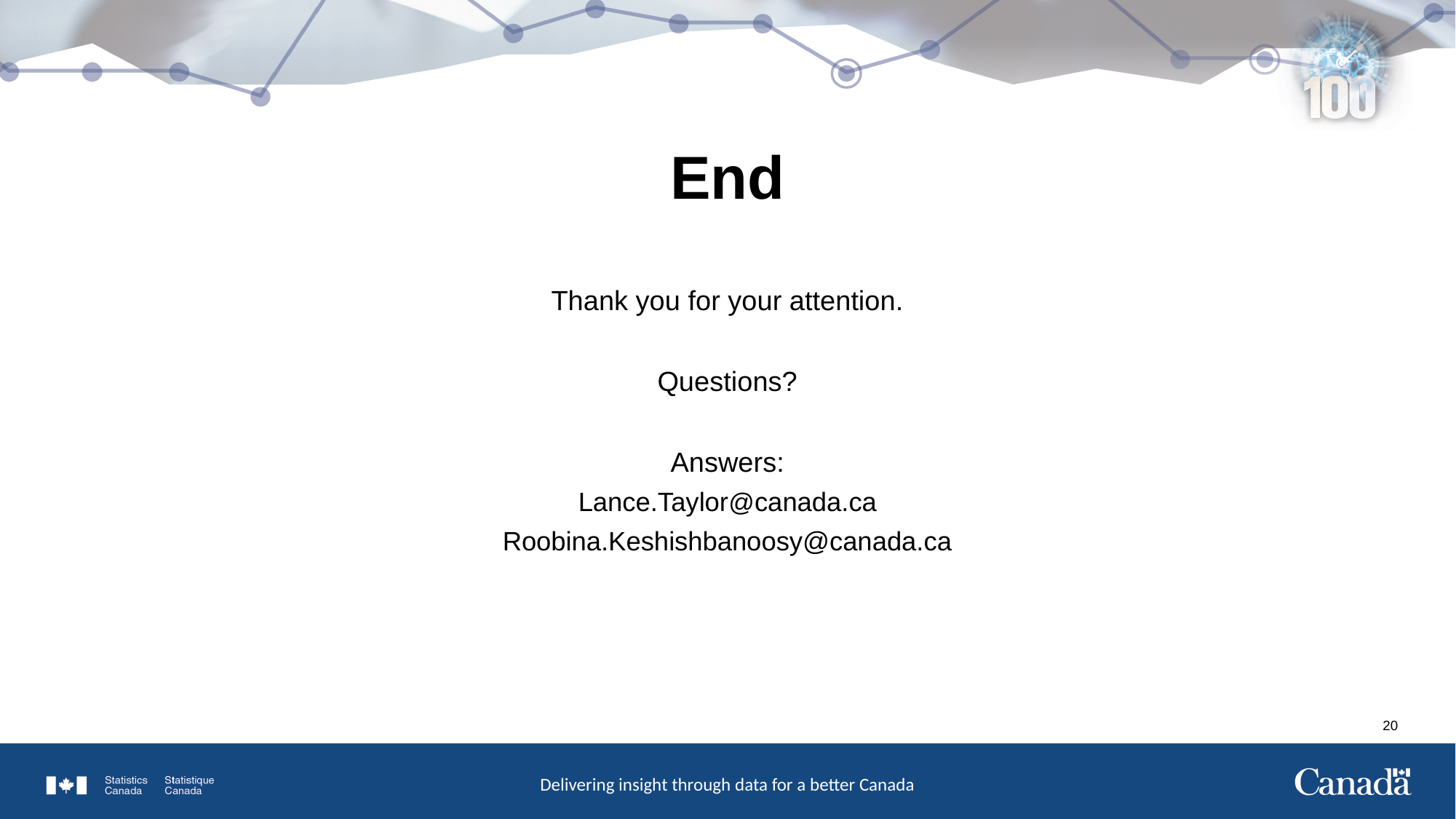

# End
Thank you for your attention.

Questions?

Answers:
Lance.Taylor@canada.ca
Roobina.Keshishbanoosy@canada.ca

20